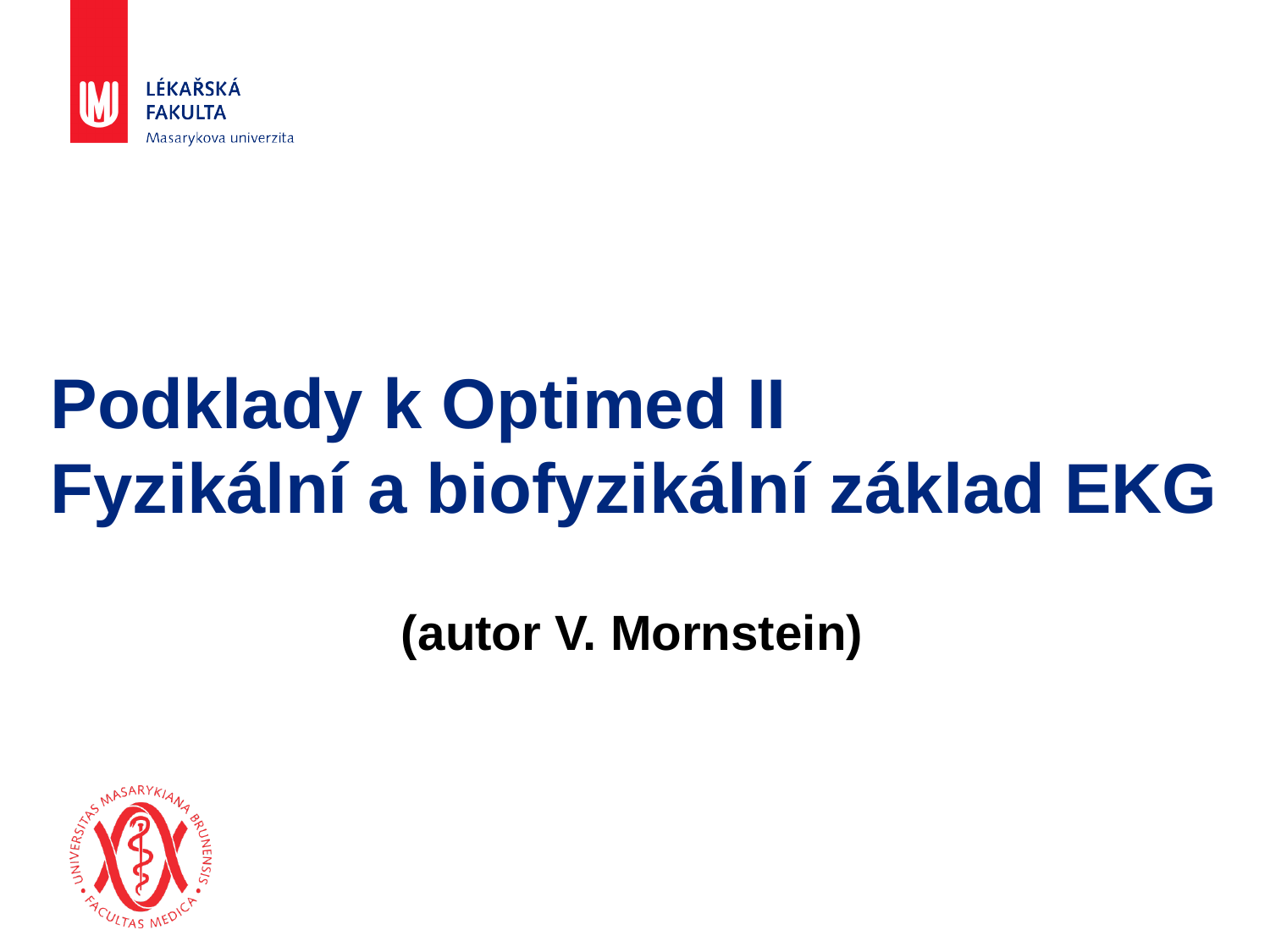

# Podklady k Optimed II Fyzikální a biofyzikální základ EKG
(autor V. Mornstein)